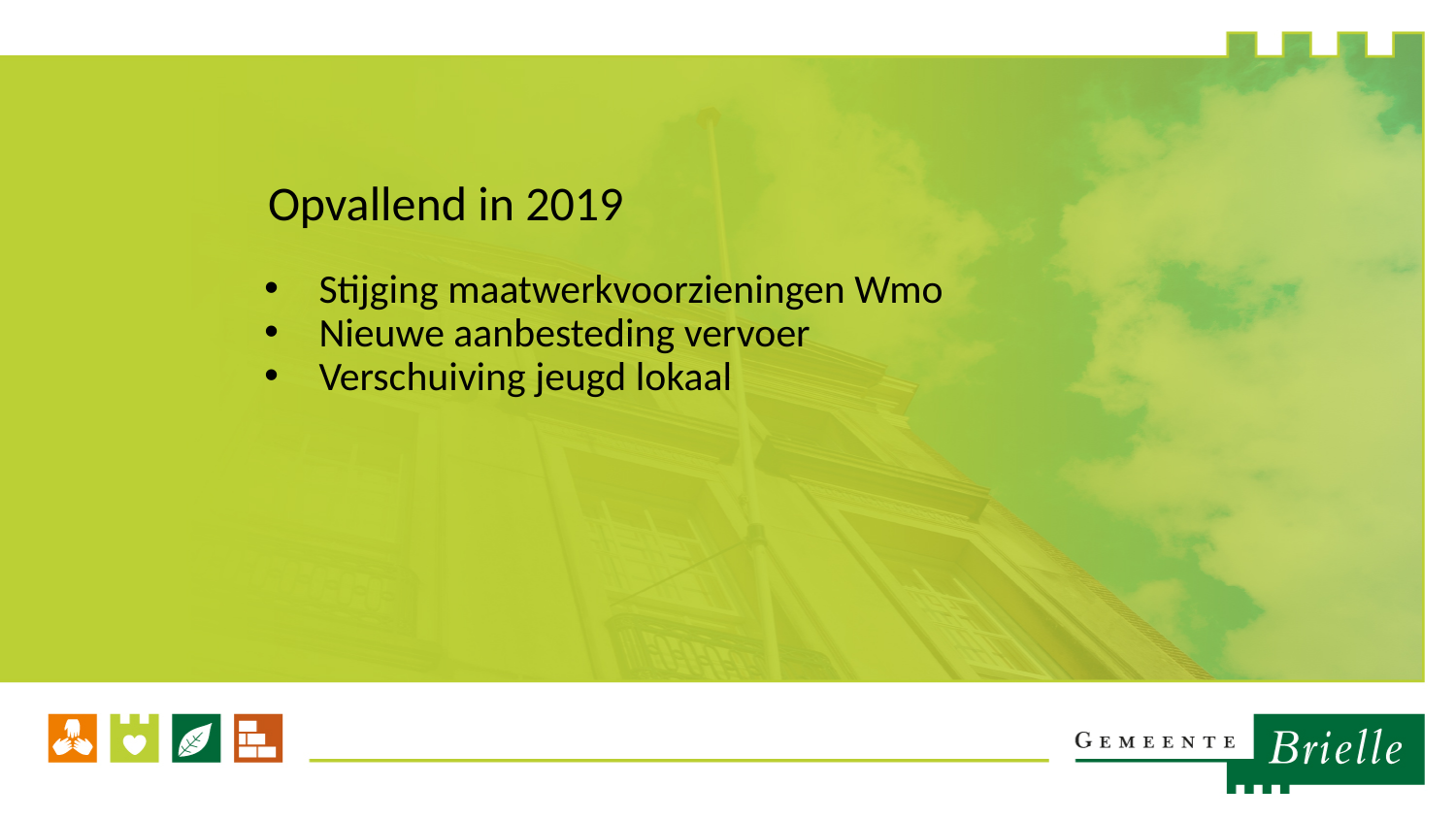

# Opvallend in 2019
Stijging maatwerkvoorzieningen Wmo
Nieuwe aanbesteding vervoer
Verschuiving jeugd lokaal